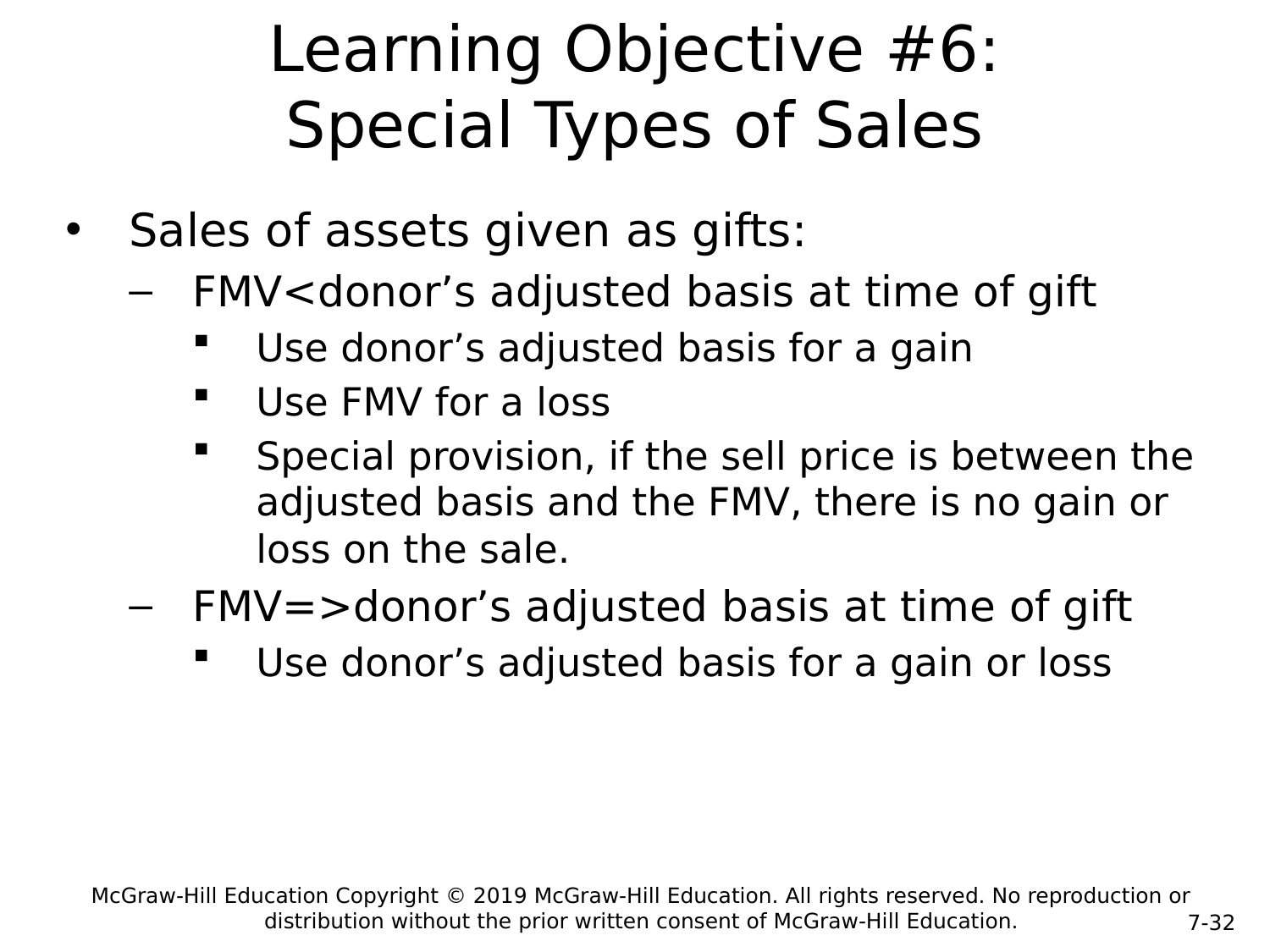

# Learning Objective #6: Special Types of Sales
Sales of assets given as gifts:
FMV<donor’s adjusted basis at time of gift
Use donor’s adjusted basis for a gain
Use FMV for a loss
Special provision, if the sell price is between the adjusted basis and the FMV, there is no gain or loss on the sale.
FMV=>donor’s adjusted basis at time of gift
Use donor’s adjusted basis for a gain or loss
McGraw-Hill Education Copyright © 2019 McGraw-Hill Education. All rights reserved. No reproduction or distribution without the prior written consent of McGraw-Hill Education.
7-32